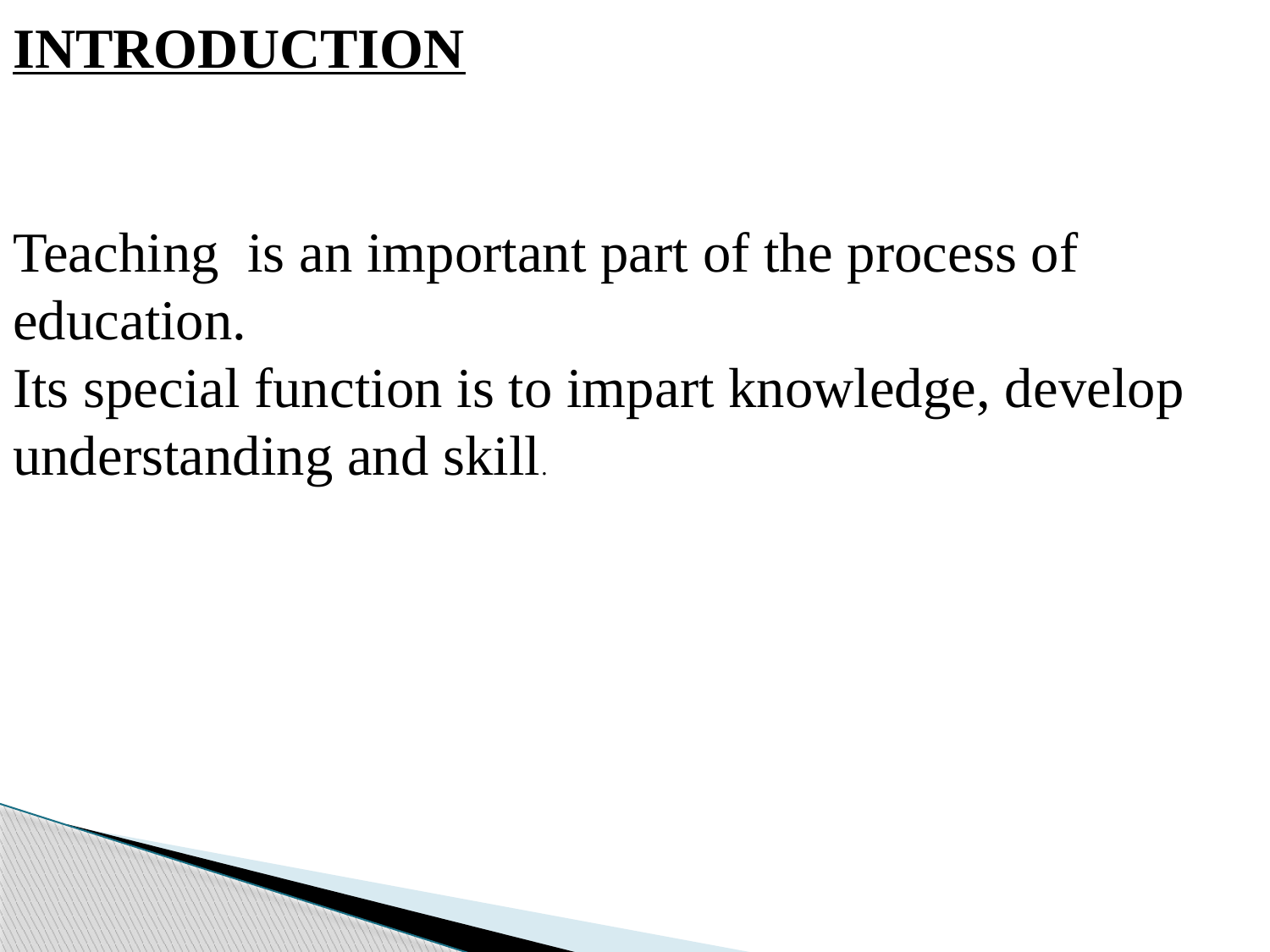

INTRODUCTION

Teaching  is an important part of the process of education.
Its special function is to impart knowledge, develop understanding and skill.